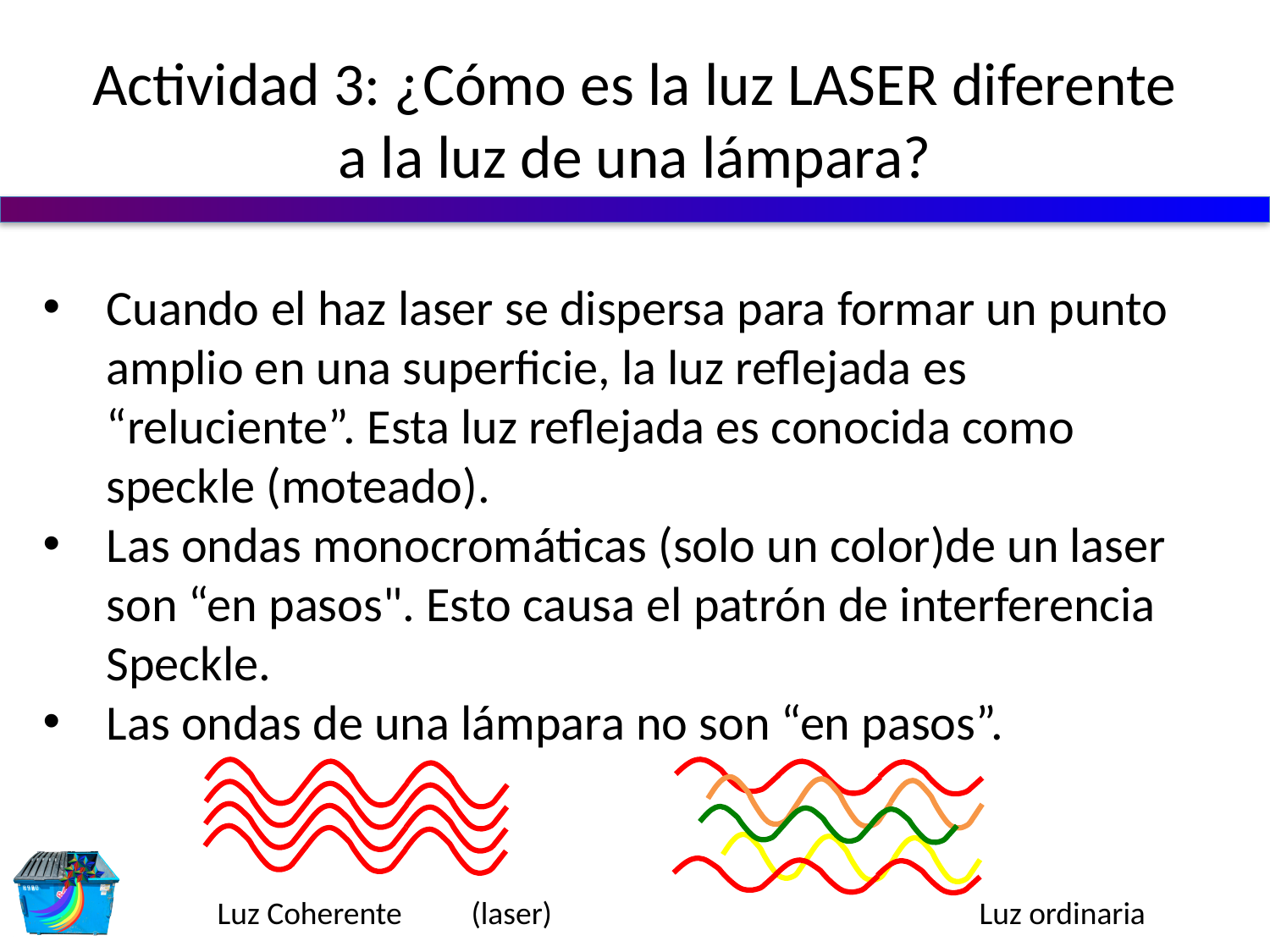

# Actividad 3: ¿Cómo es la luz LASER diferente a la luz de una lámpara?
Cuando el haz laser se dispersa para formar un punto amplio en una superficie, la luz reflejada es “reluciente”. Esta luz reflejada es conocida como speckle (moteado).
Las ondas monocromáticas (solo un color)de un laser son “en pasos". Esto causa el patrón de interferencia Speckle.
Las ondas de una lámpara no son “en pasos”.

Luz Coherente	(laser)				Luz ordinaria